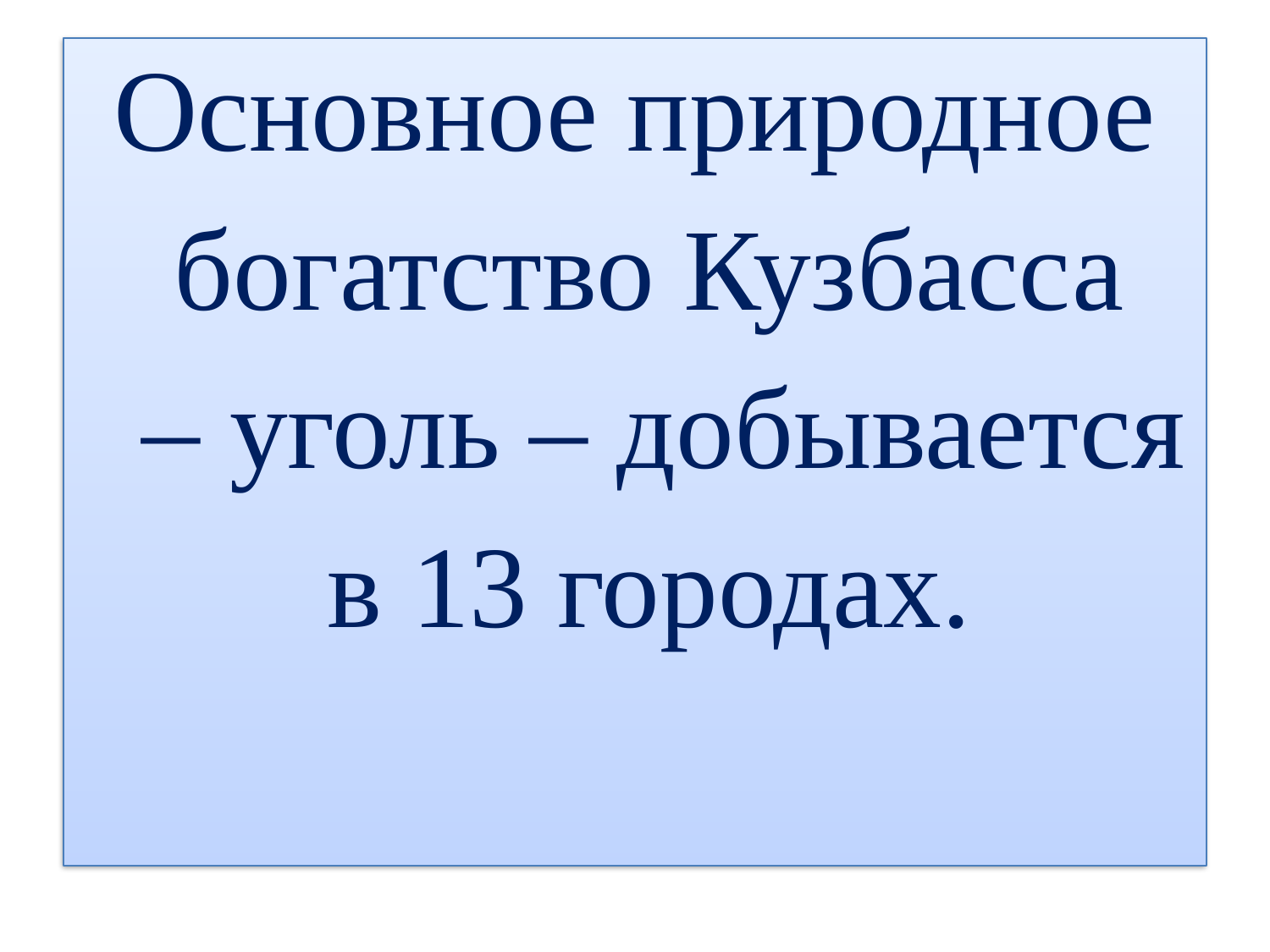

# Основное природное богатство Кузбасса – уголь – добывается в 13 городах.